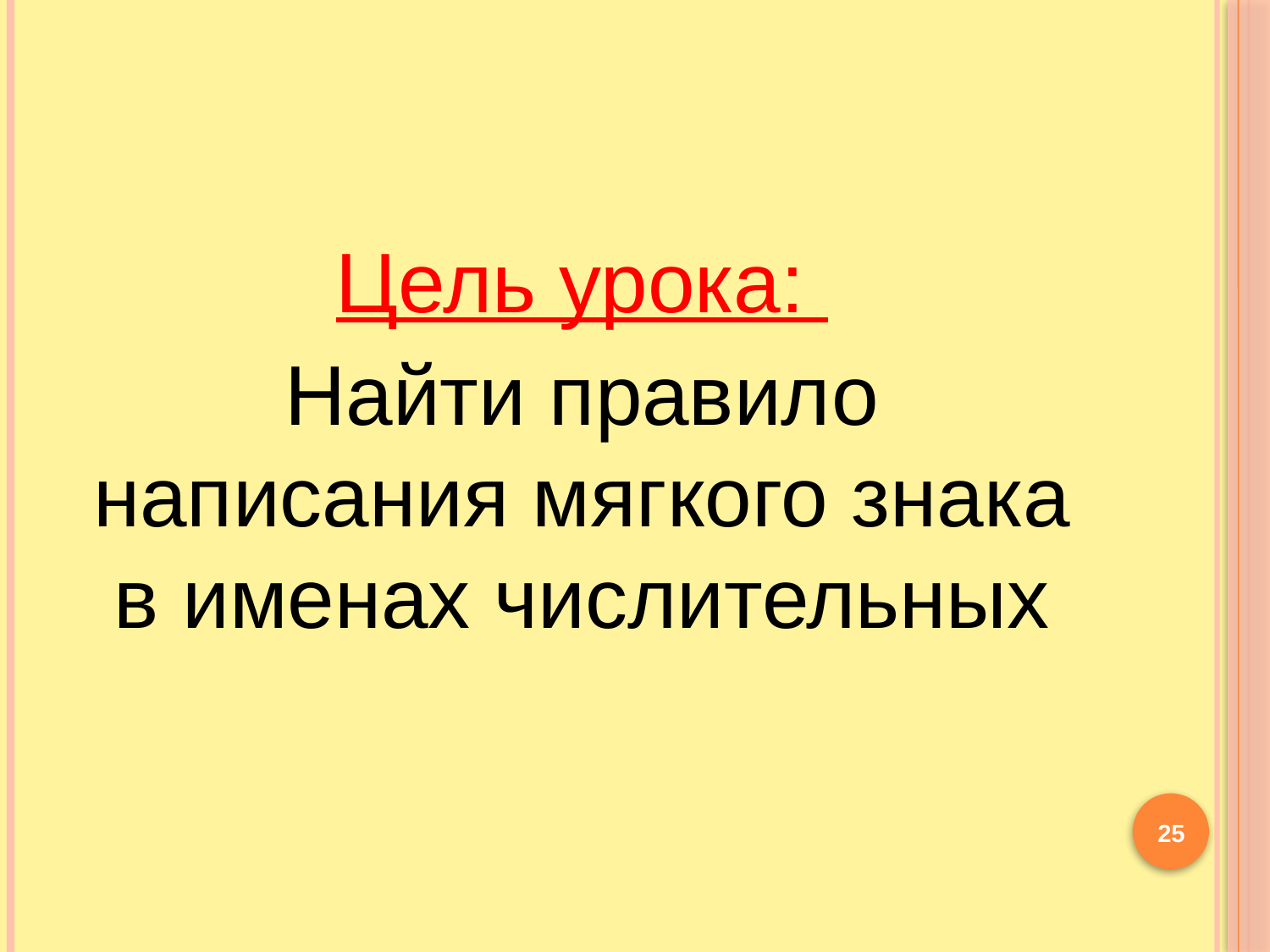

Цель урока:
Найти правило написания мягкого знака в именах числительных
25